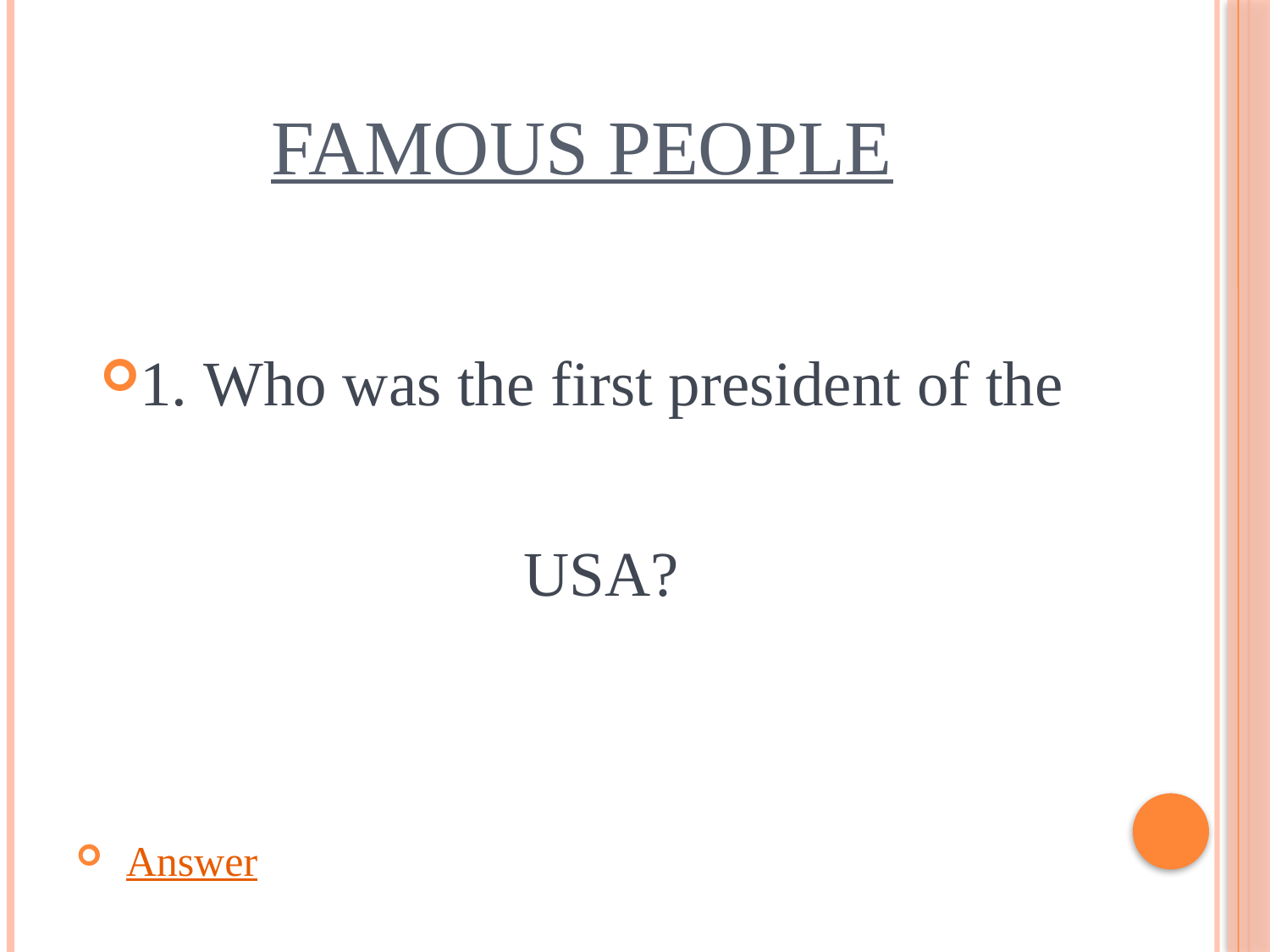

# Famous People
1. Who was the first president of the USA?

 Answer